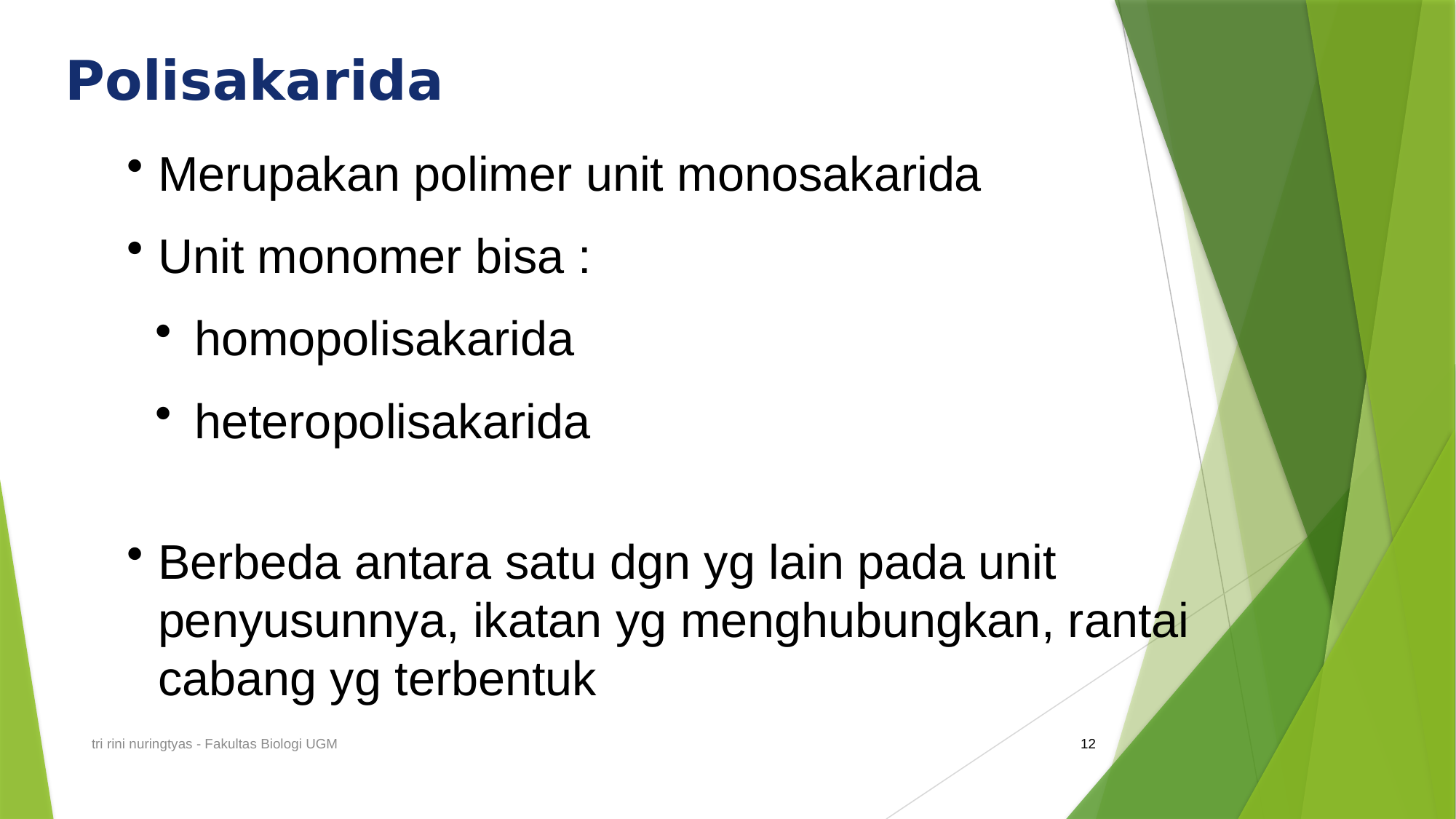

Polisakarida
Merupakan polimer unit monosakarida
Unit monomer bisa :
 homopolisakarida
 heteropolisakarida
Berbeda antara satu dgn yg lain pada unit penyusunnya, ikatan yg menghubungkan, rantai cabang yg terbentuk

tri rini nuringtyas - Fakultas Biologi UGM
12